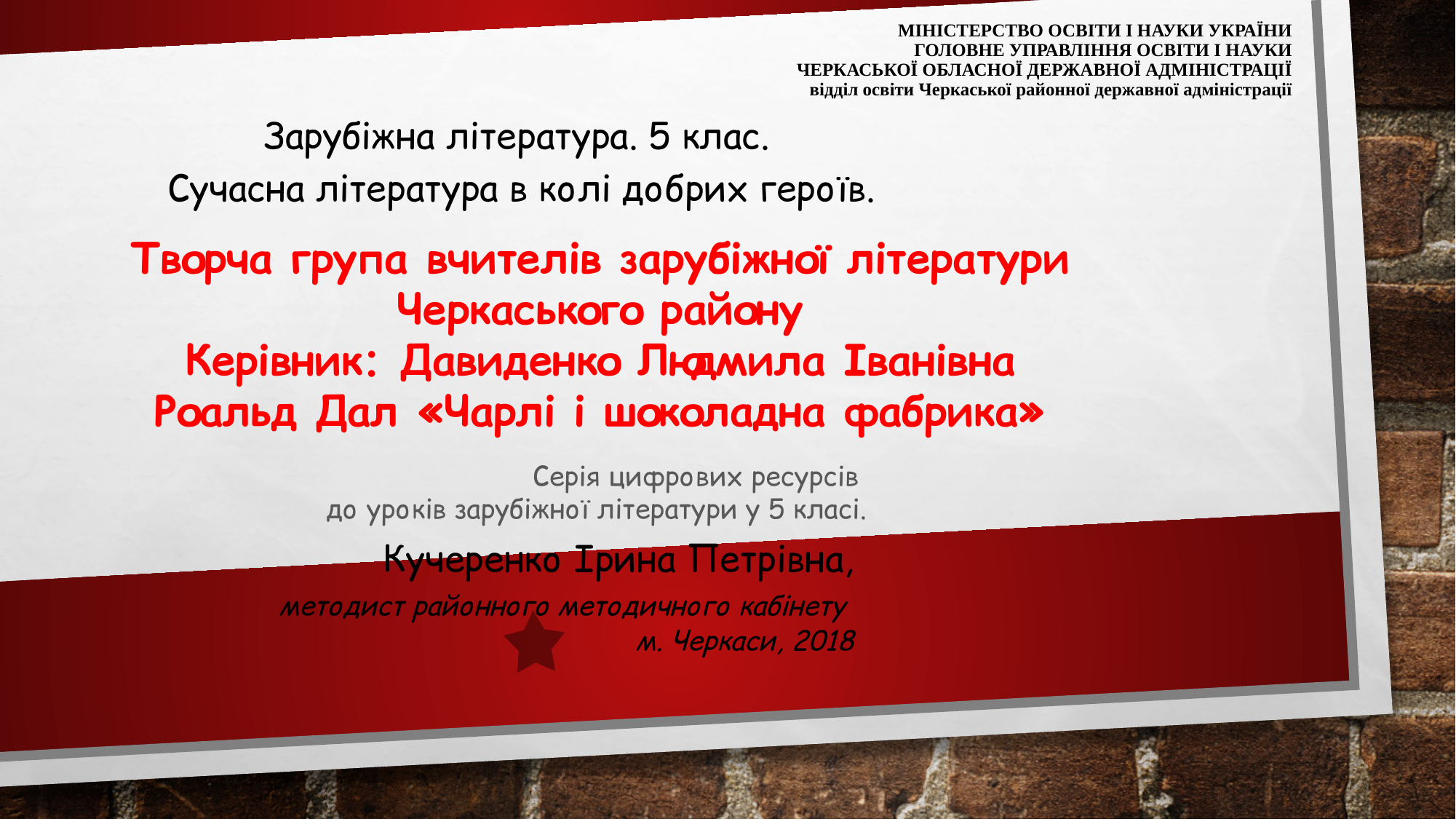

# МІНІСТЕРСТВО ОСВІТИ І НАУКИ УКРАЇНИ ГОЛОВНЕ УПРАВЛІННЯ ОСВІТИ І НАУКИ ЧЕРКАСЬКОЇ ОБЛАСНОЇ ДЕРЖАВНОЇ АДМІНІСТРАЦІЇ відділ освіти Черкаської районної державної адміністрації
Зарубіжна література. 5 клас.
Сучасна література в колі добрих героїв.
Творча група вчителів зарубіжної літератури Черкаського району
Керівник: Давиденко Людмила Іванівна
Роальд Дал «Чарлі і шоколадна фабрика»
Серія цифрових ресурсів
до уроків зарубіжної літератури у 5 класі.
Кучеренко Ірина Петрівна,
 методист районного методичного кабінету
м. Черкаси, 2018